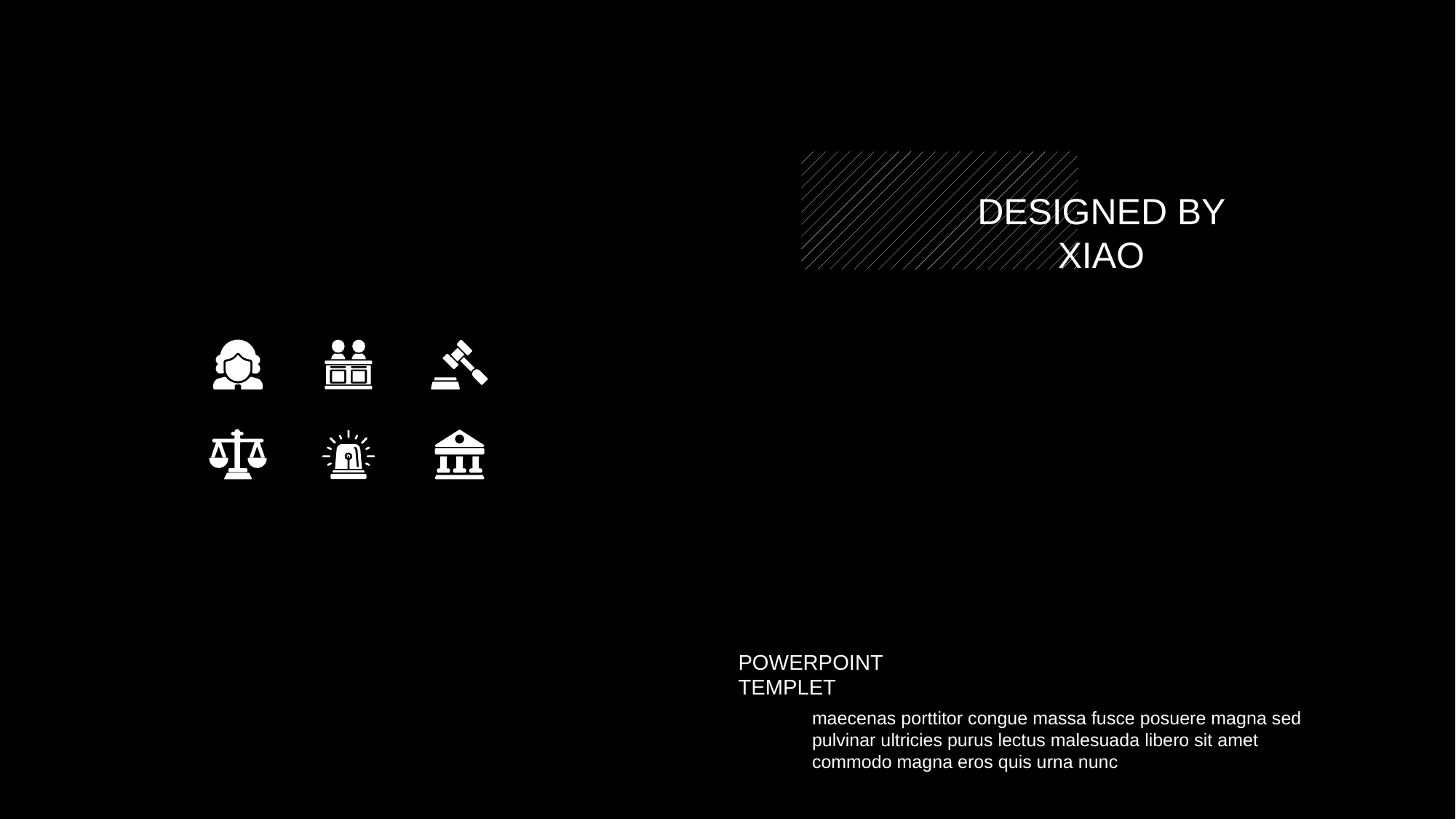

DESIGNED BY XIAO

POWERPOINT TEMPLET
maecenas porttitor congue massa fusce posuere magna sed pulvinar ultricies purus lectus malesuada libero sit amet commodo magna eros quis urna nunc